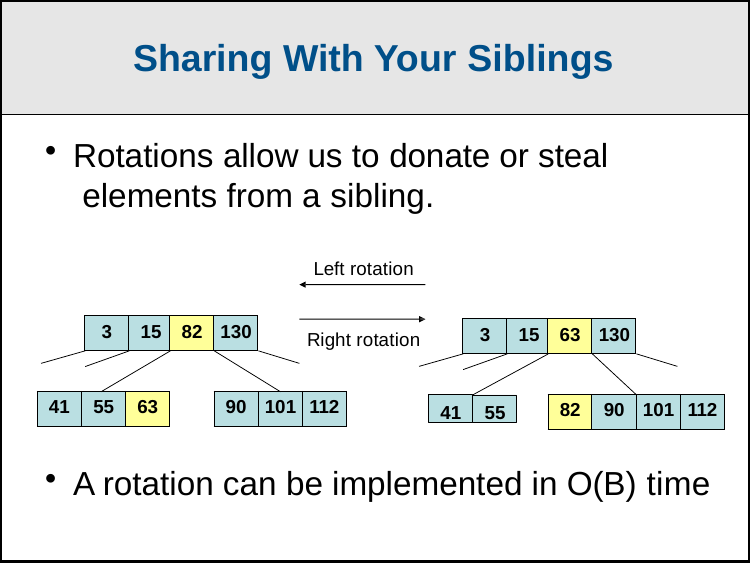

Sharing With Your Siblings
Rotations allow us to donate or steal  elements from a sibling.
Left rotation

Right rotation

| 3 | 15 | 82 | 130 |
| --- | --- | --- | --- |

| 3 | 15 | 63 | 130 |
| --- | --- | --- | --- |

| 41 | 55 | 63 |
| --- | --- | --- |
| 90 | 101 | 112 |
| --- | --- | --- |
| 82 | 90 | 101 | 112 |
| --- | --- | --- | --- |
41
55
A rotation can be implemented in O(B) time